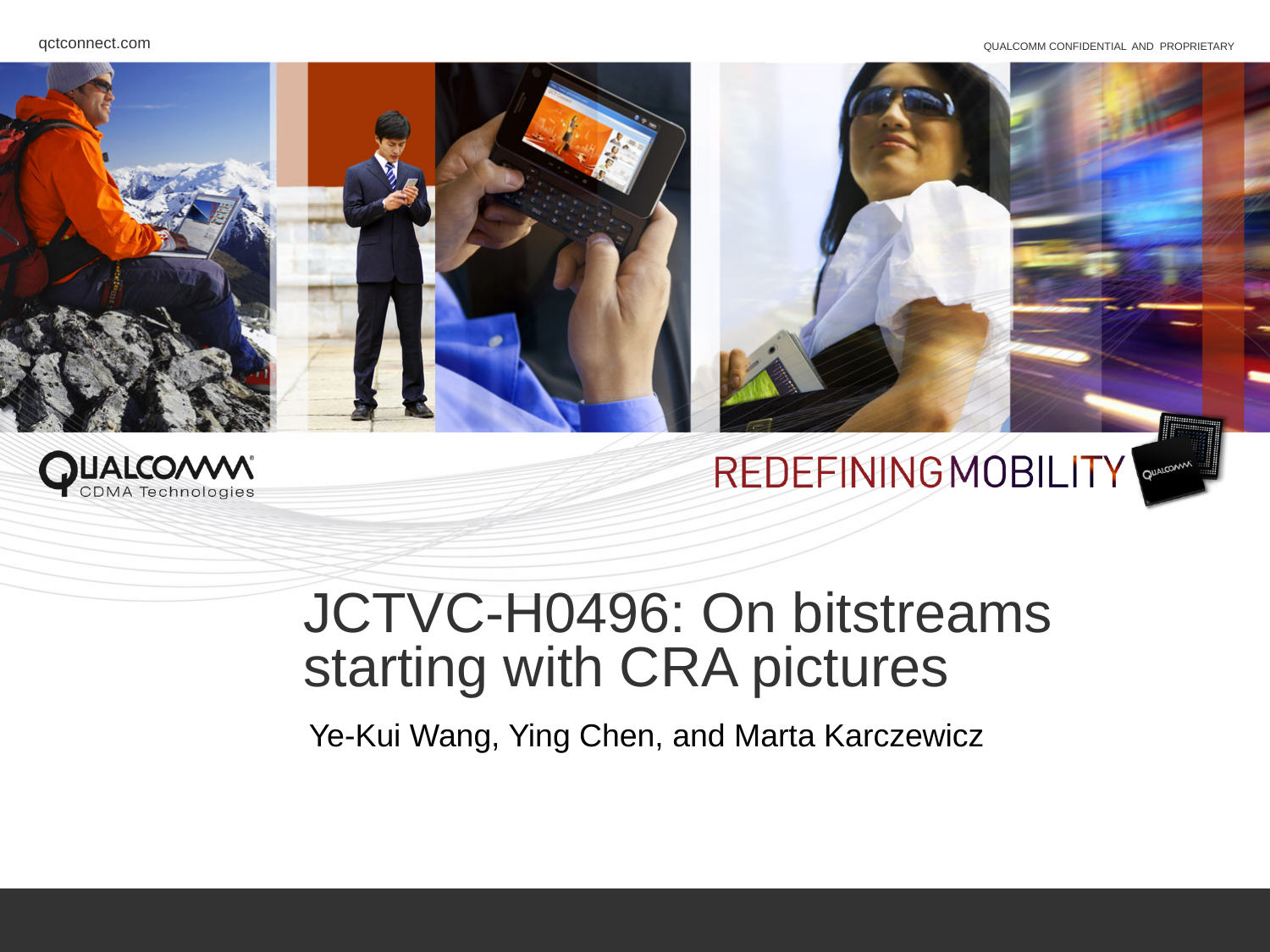

# JCTVC-H0496: On bitstreams starting with CRA pictures
Ye-Kui Wang, Ying Chen, and Marta Karczewicz